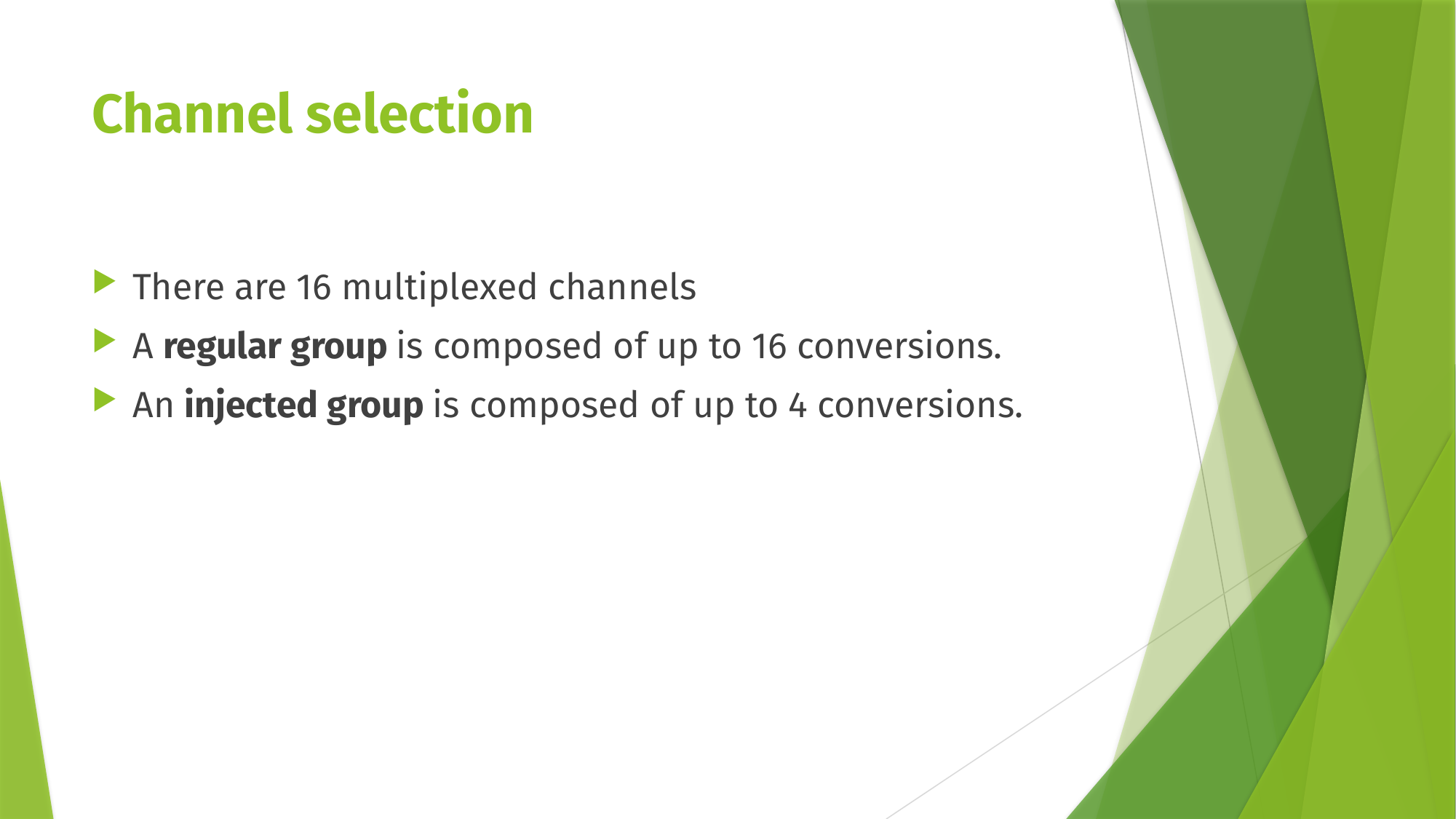

# Channel selection
There are 16 multiplexed channels
A regular group is composed of up to 16 conversions.
An injected group is composed of up to 4 conversions.